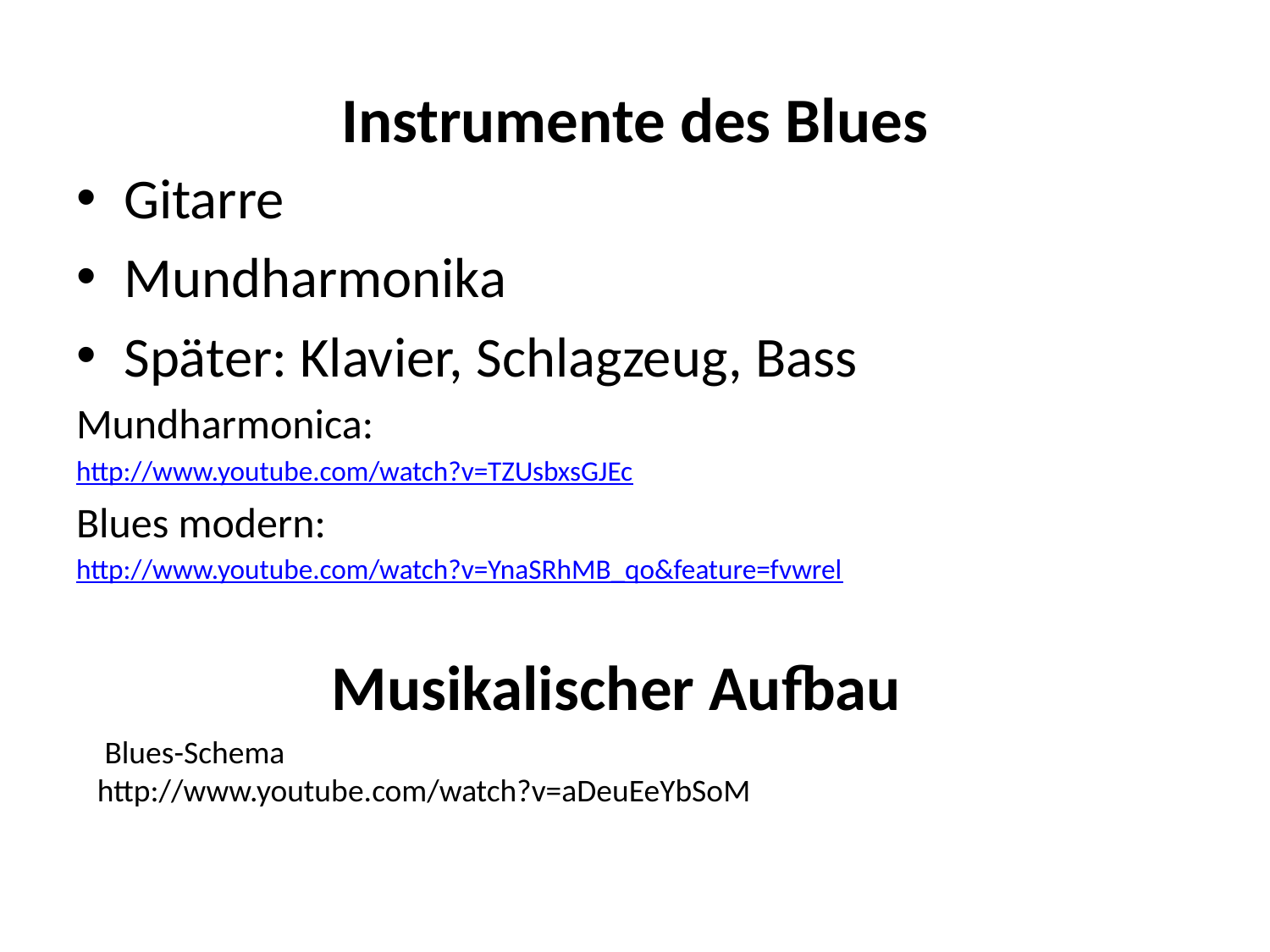

# Instrumente des Blues
Gitarre
Mundharmonika
Später: Klavier, Schlagzeug, Bass
Mundharmonica:
http://www.youtube.com/watch?v=TZUsbxsGJEc
Blues modern:
http://www.youtube.com/watch?v=YnaSRhMB_qo&feature=fvwrel
Musikalischer Aufbau
 Blues-Schema
http://www.youtube.com/watch?v=aDeuEeYbSoM